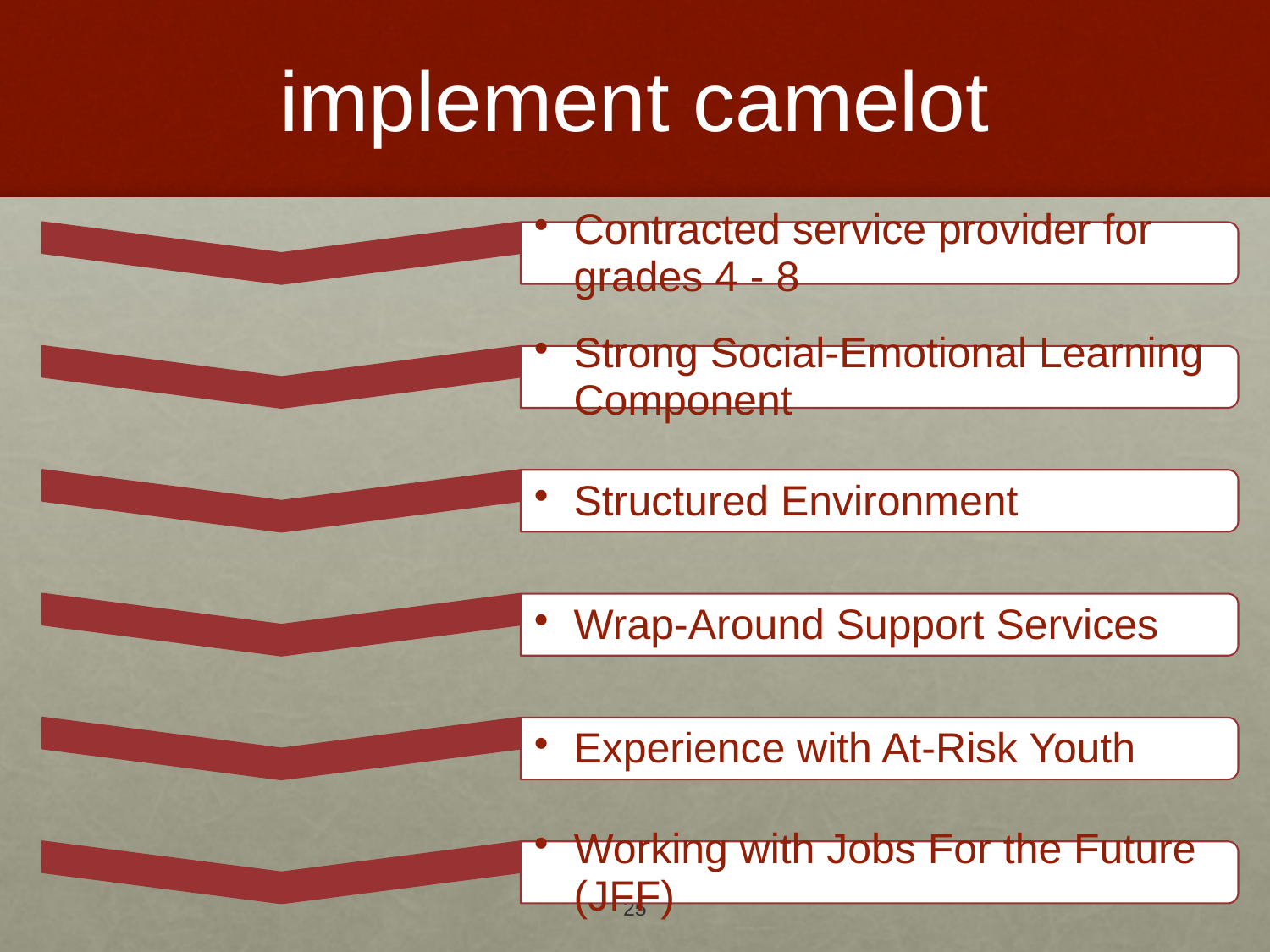

# implement camelot
Strong Social-Emotional Learning Component
Structured Environment
Wrap-Around Support Services
Experience with At-Risk Youth
Working with Jobs For the Future (JFF)
Contracted service provider for grades 4 - 8
25